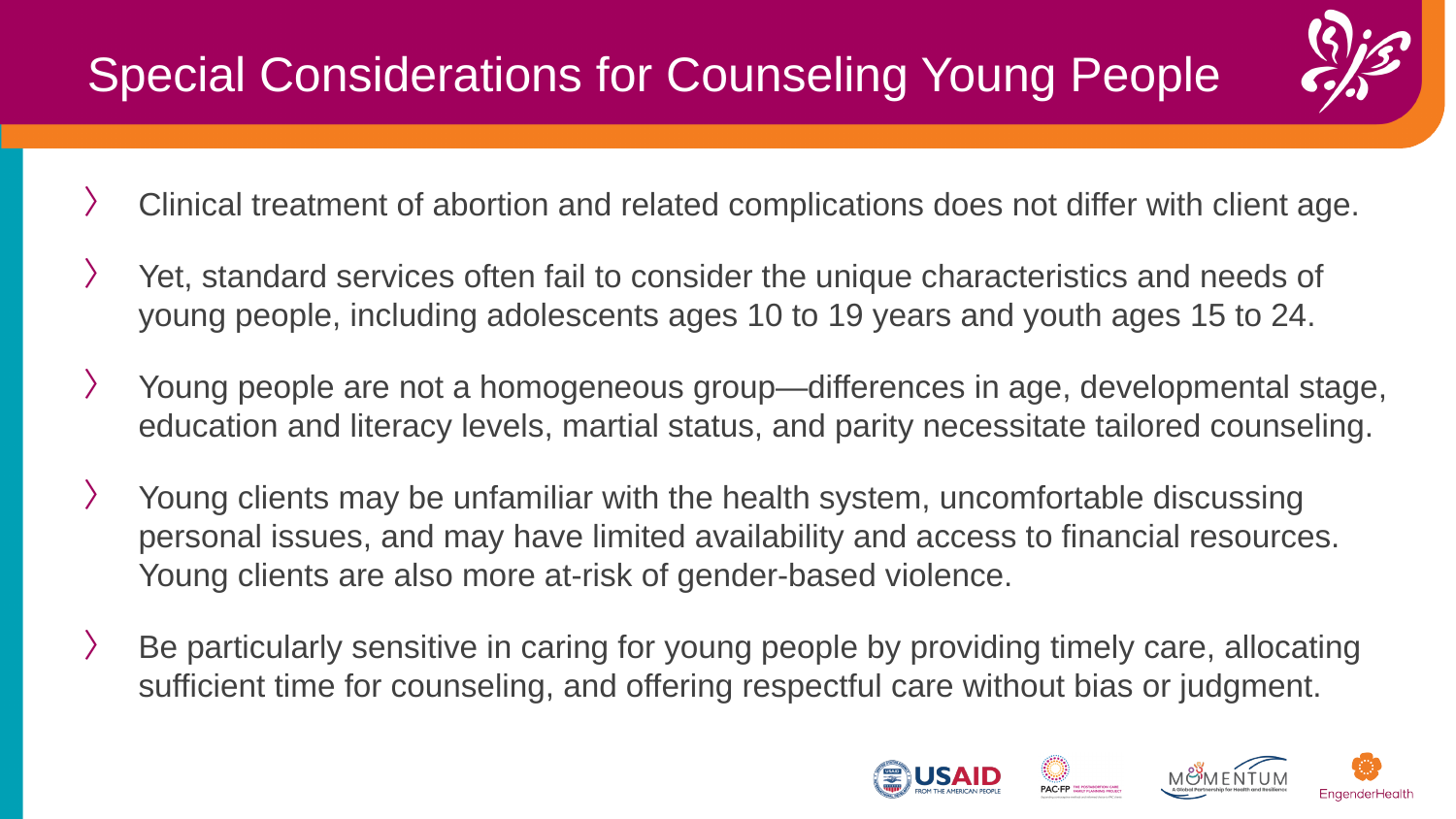

Special Considerations for Counseling Young People
Clinical treatment of abortion and related complications does not differ with client age.
Yet, standard services often fail to consider the unique characteristics and needs of young people, including adolescents ages 10 to 19 years and youth ages 15 to 24.
Young people are not a homogeneous group—differences in age, developmental stage, education and literacy levels, martial status, and parity necessitate tailored counseling.
Young clients may be unfamiliar with the health system, uncomfortable discussing personal issues, and may have limited availability and access to financial resources. Young clients are also more at-risk of gender-based violence.
Be particularly sensitive in caring for young people by providing timely care, allocating sufficient time for counseling, and offering respectful care without bias or judgment.